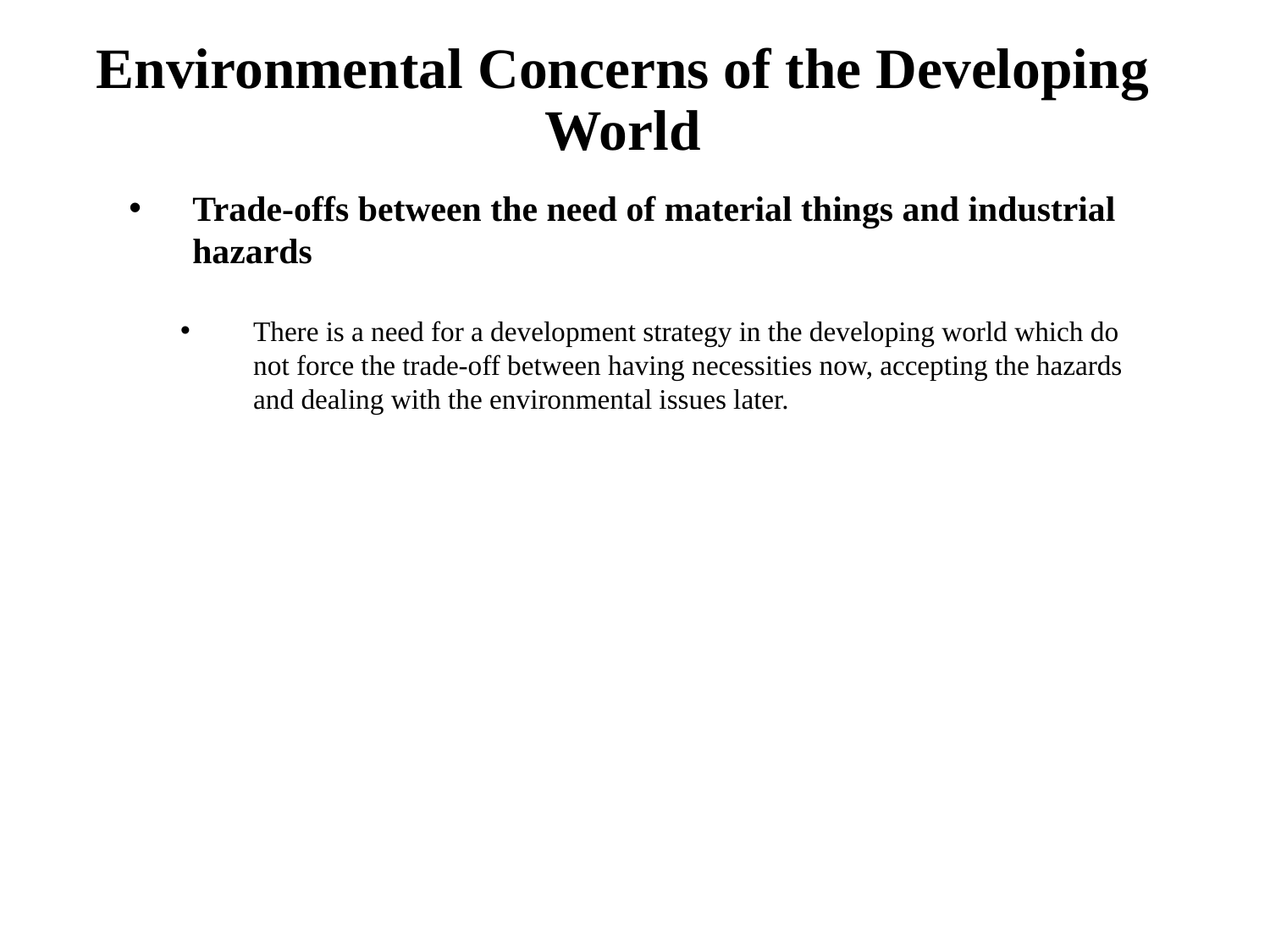

# Environmental Concerns of the Developing World
Trade-offs between the need of material things and industrial hazards

There is a need for a development strategy in the developing world which do not force the trade-off between having necessities now, accepting the hazards and dealing with the environmental issues later.